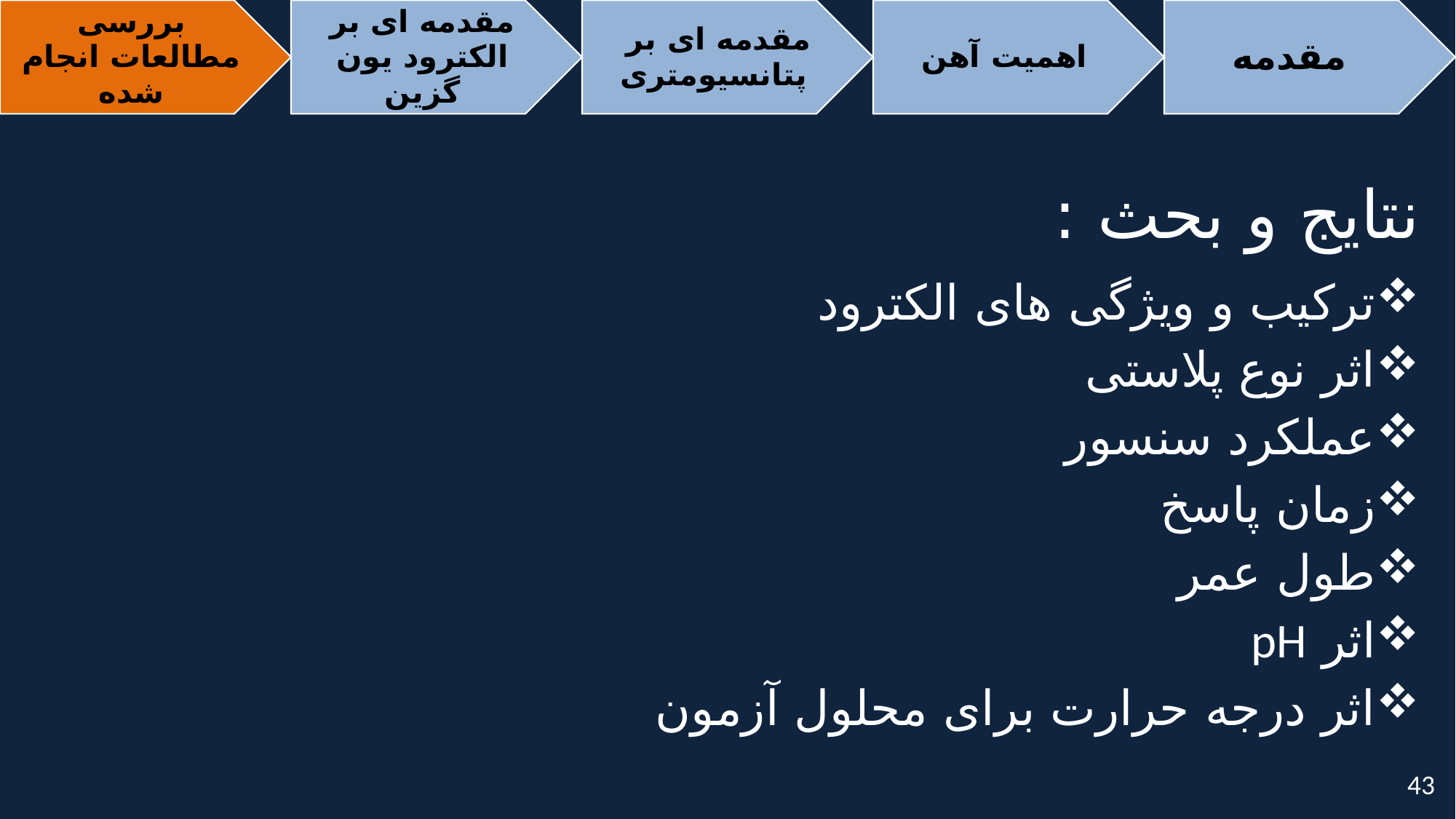

مقدمه
اهمیت آهن
مقدمه ای بر الکترود یون گزین
بررسی مطالعات انجام شده
مقدمه ای بر  پتانسیومتری
# نتایج و بحث :
ترکیب و ویژگی های الکترود
اثر نوع پلاستی
عملکرد سنسور
زمان پاسخ
طول عمر
اثر pH
اثر درجه حرارت برای محلول آزمون

43